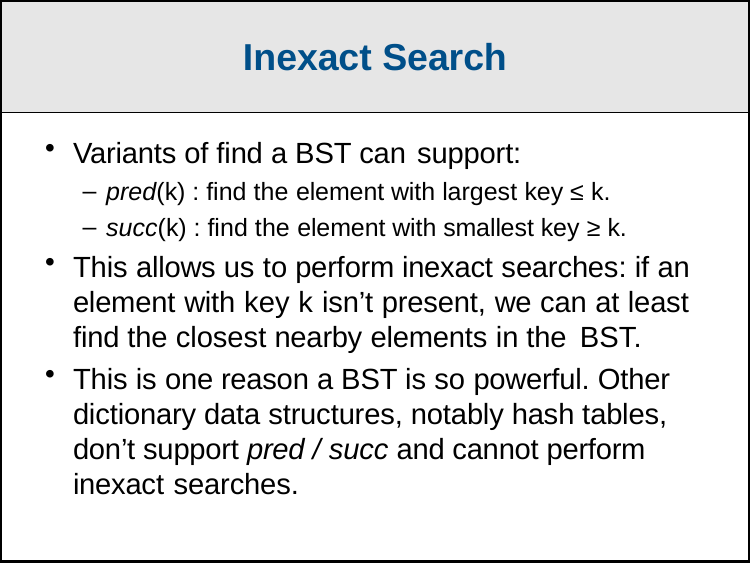

Inexact Search
Variants of find a BST can support:
pred(k) : find the element with largest key ≤ k.
succ(k) : find the element with smallest key ≥ k.
This allows us to perform inexact searches: if an  element with key k isn’t present, we can at least  find the closest nearby elements in the BST.
This is one reason a BST is so powerful. Other  dictionary data structures, notably hash tables,  don’t support pred / succ and cannot perform  inexact searches.